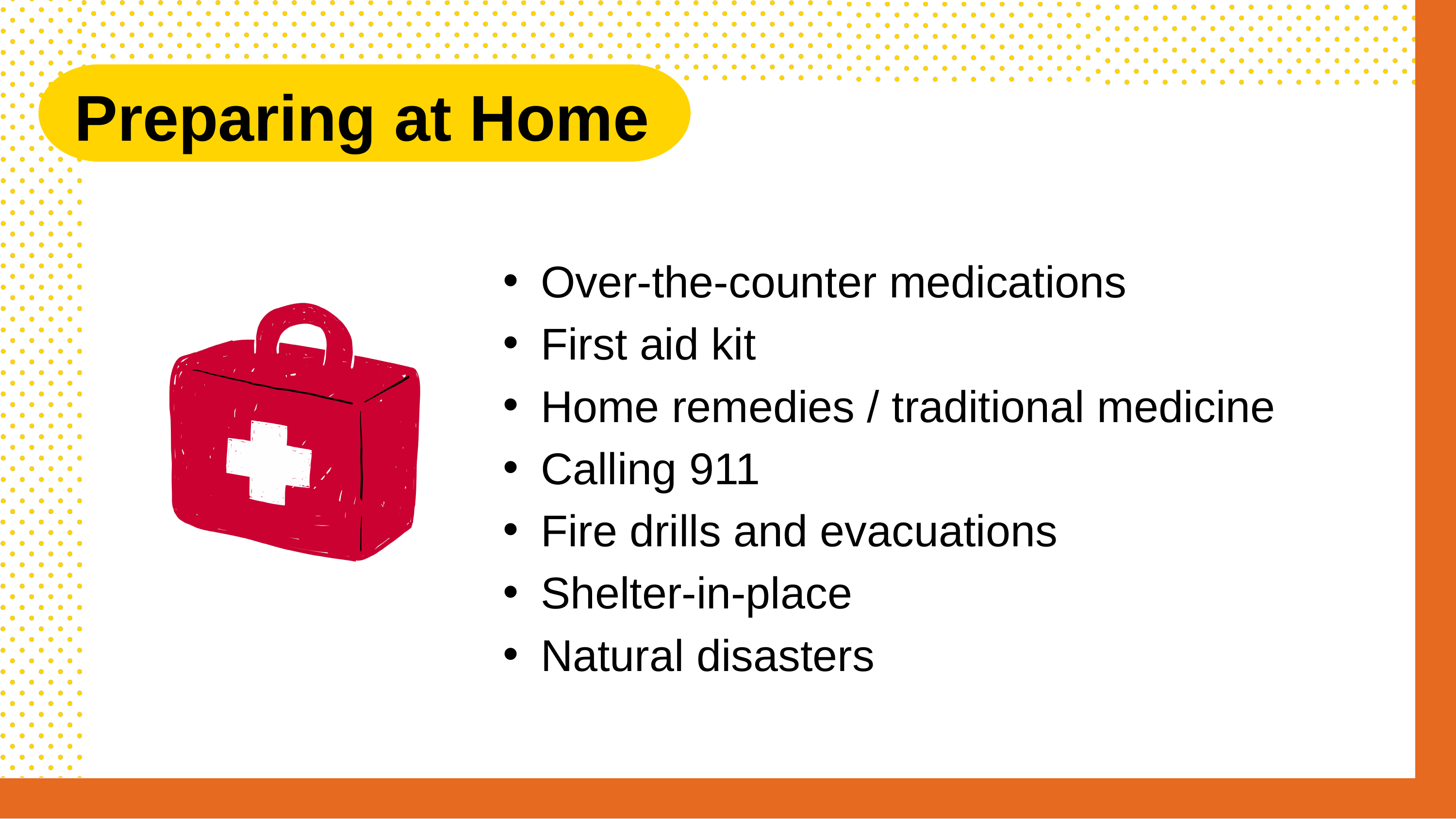

Preparing at Home

Over-the-counter medications
First aid kit
Home remedies / traditional medicine
Calling 911
Fire drills and evacuations
Shelter-in-place
Natural disasters